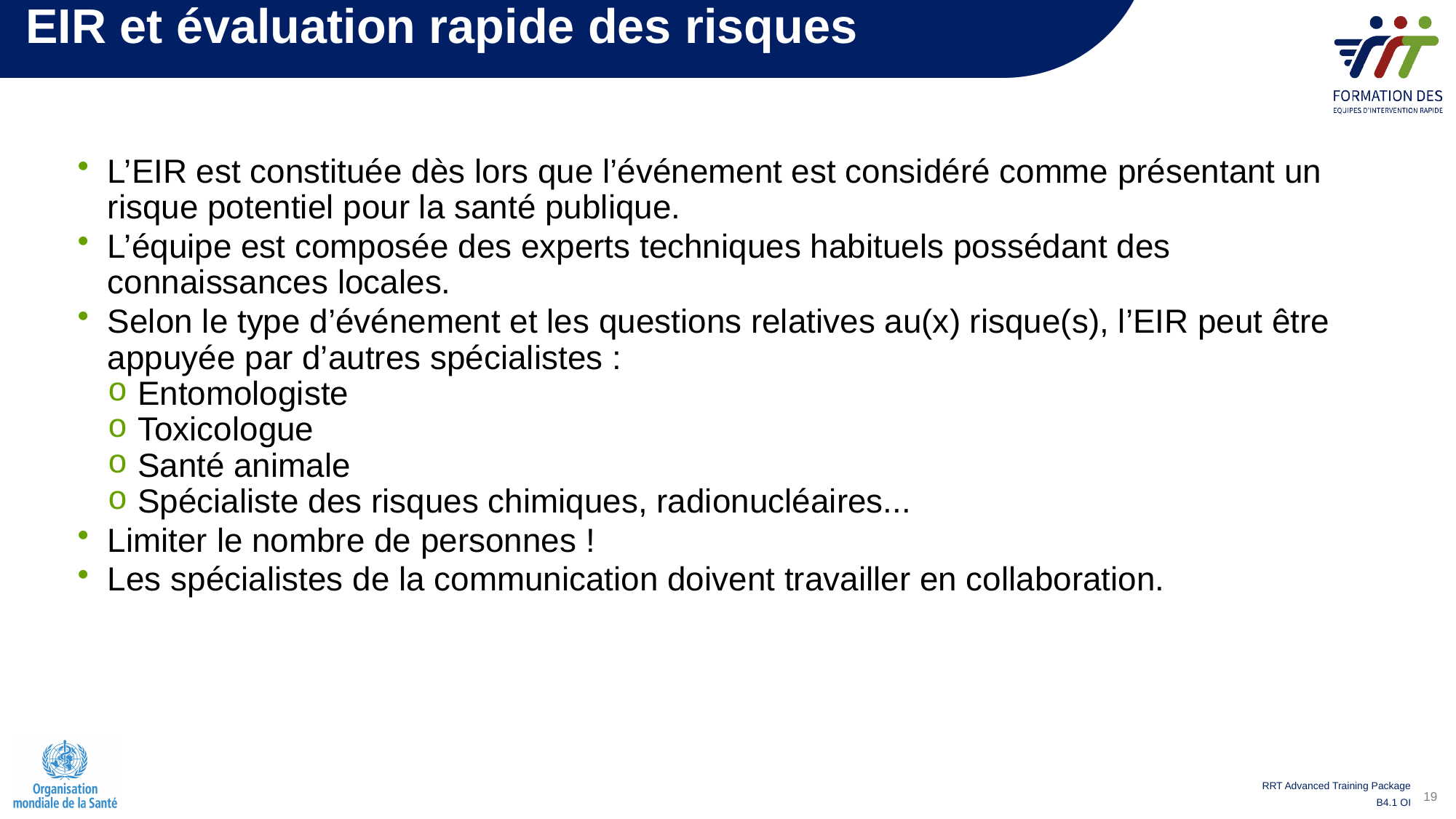

EIR et évaluation rapide des risques
L’EIR est constituée dès lors que l’événement est considéré comme présentant un risque potentiel pour la santé publique.
L’équipe est composée des experts techniques habituels possédant des connaissances locales.
Selon le type d’événement et les questions relatives au(x) risque(s), l’EIR peut être appuyée par d’autres spécialistes :
Entomologiste
Toxicologue
Santé animale
Spécialiste des risques chimiques, radionucléaires...
Limiter le nombre de personnes !
Les spécialistes de la communication doivent travailler en collaboration.